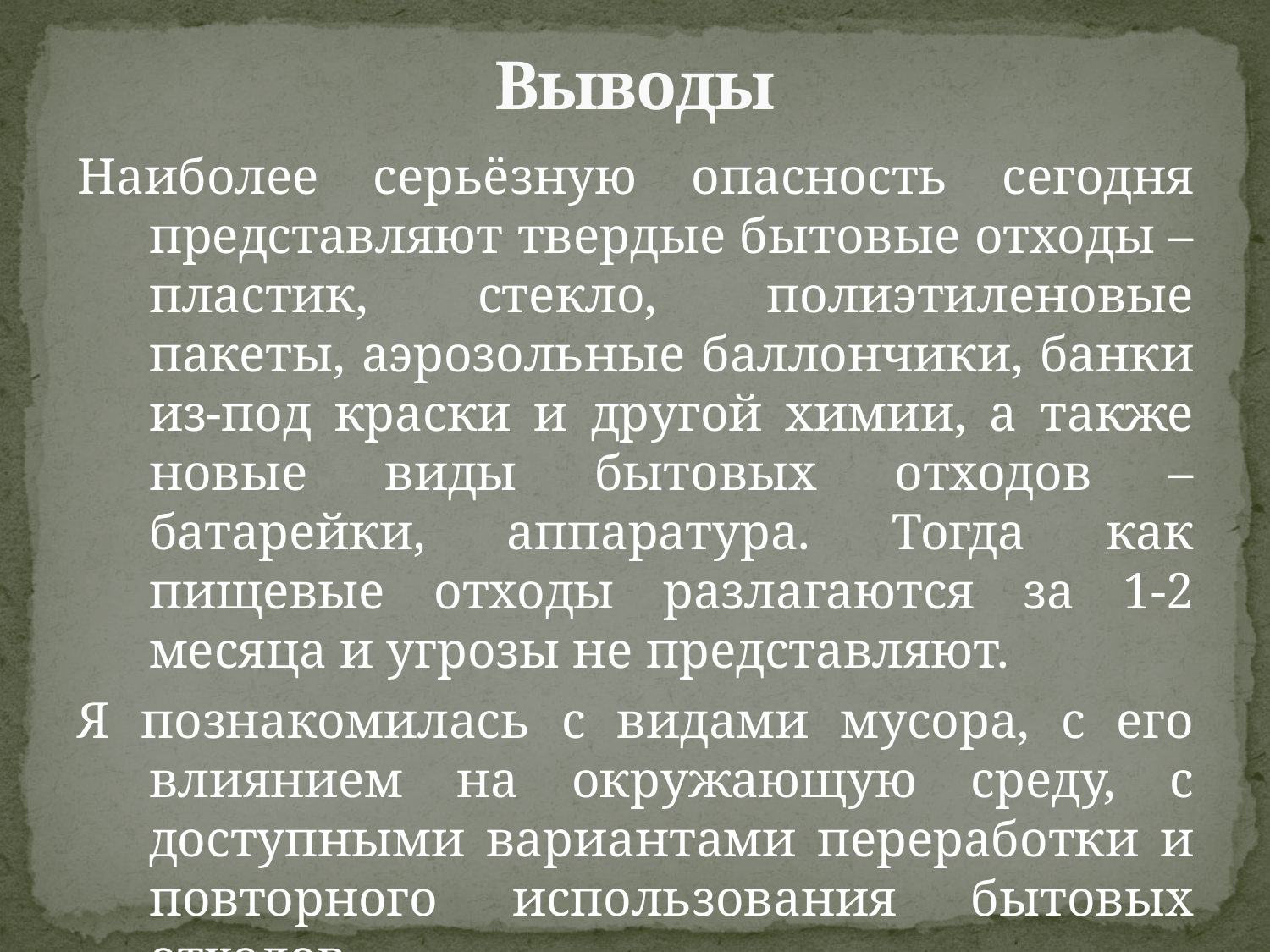

# Выводы
Наиболее серьёзную опасность сегодня представляют твердые бытовые отходы – пластик, стекло, полиэтиленовые пакеты, аэрозольные баллончики, банки из-под краски и другой химии, а также новые виды бытовых отходов – батарейки, аппаратура. Тогда как пищевые отходы разлагаются за 1-2 месяца и угрозы не представляют.
Я познакомилась с видами мусора, с его влиянием на окружающую среду, с доступными вариантами переработки и повторного использования бытовых отходов.